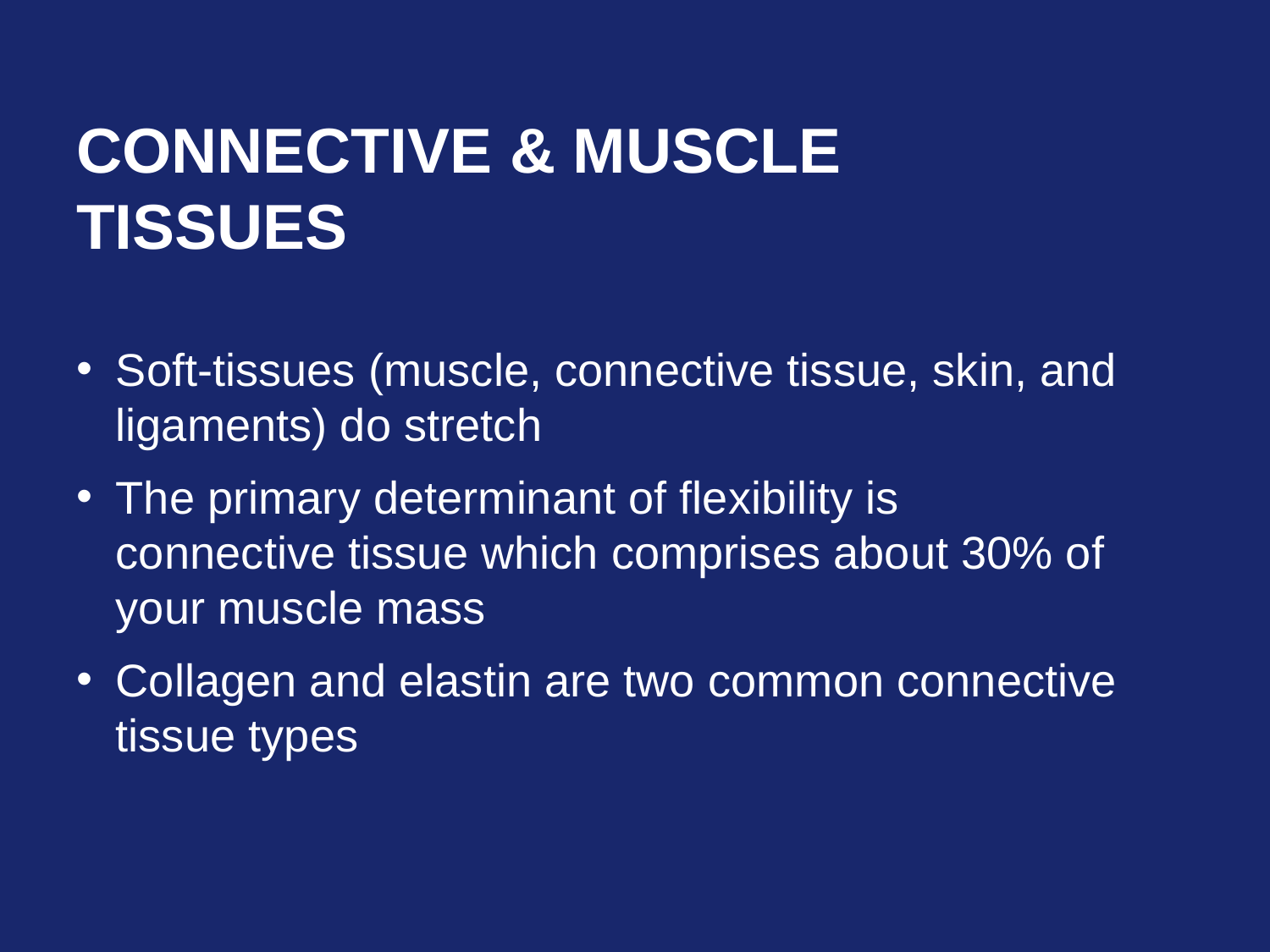

# Connective & Muscle Tissues
Soft-tissues (muscle, connective tissue, skin, and ligaments) do stretch
The primary determinant of flexibility is connective tissue which comprises about 30% of your muscle mass
Collagen and elastin are two common connective tissue types